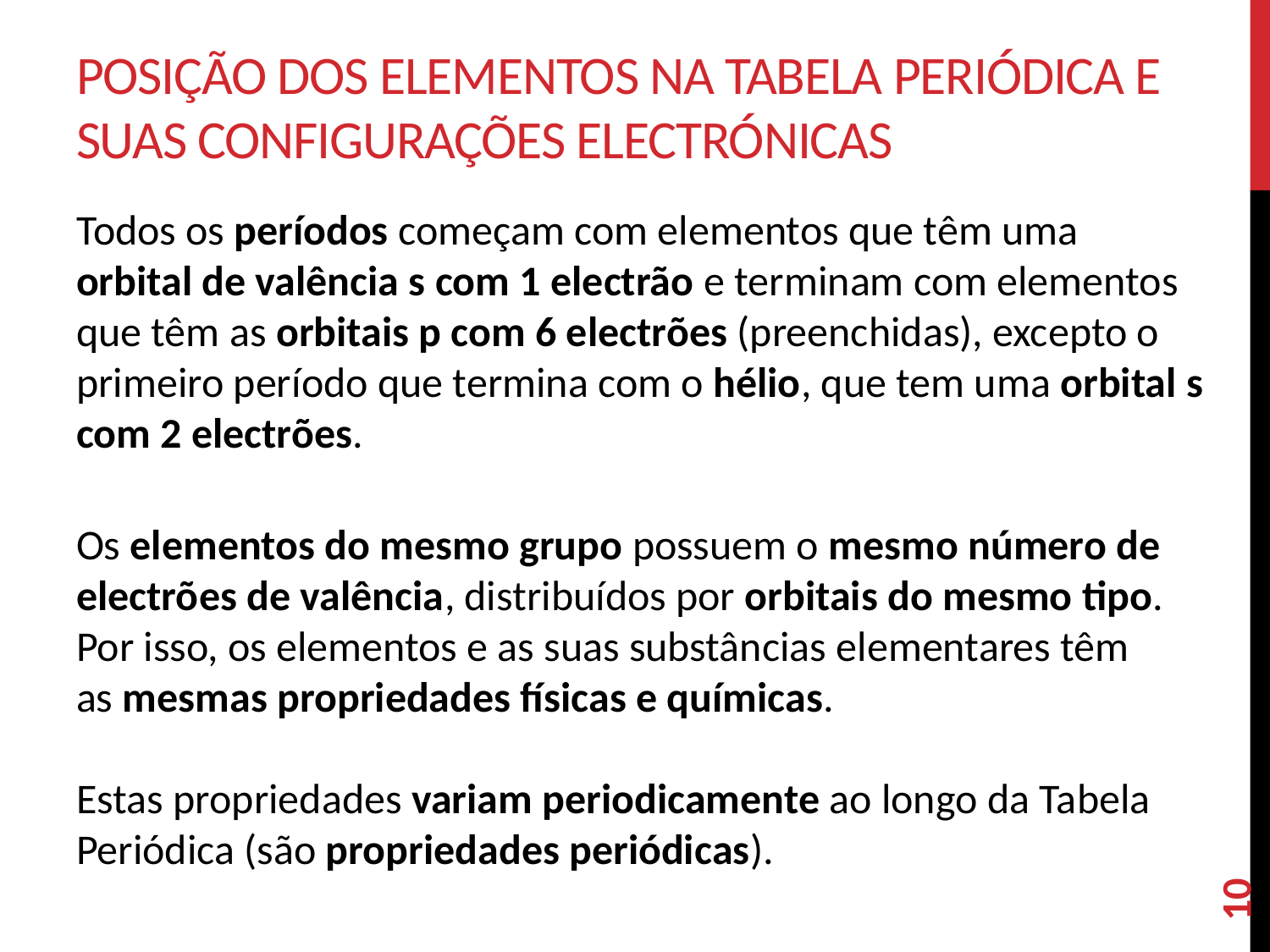

# Posição dos elementos na Tabela Periódica E SUAS configurações electrónicas
­Todos os períodos começam com elementos que têm uma
orbital de valência s com 1 electrão e terminam com elementos que têm as orbitais p com 6 electrões (preenchidas), excepto o primeiro período que termina com o hélio, que tem uma orbital s com 2 electrões.

Os elementos do mesmo grupo possuem o mesmo número de electrões de valência, distribuídos por orbitais do mesmo tipo.
Por isso, os elementos e as suas substâncias elementares têm
as mesmas propriedades físicas e químicas.

Estas propriedades variam periodicamente ao longo da Tabela Periódica (são propriedades periódicas).
10